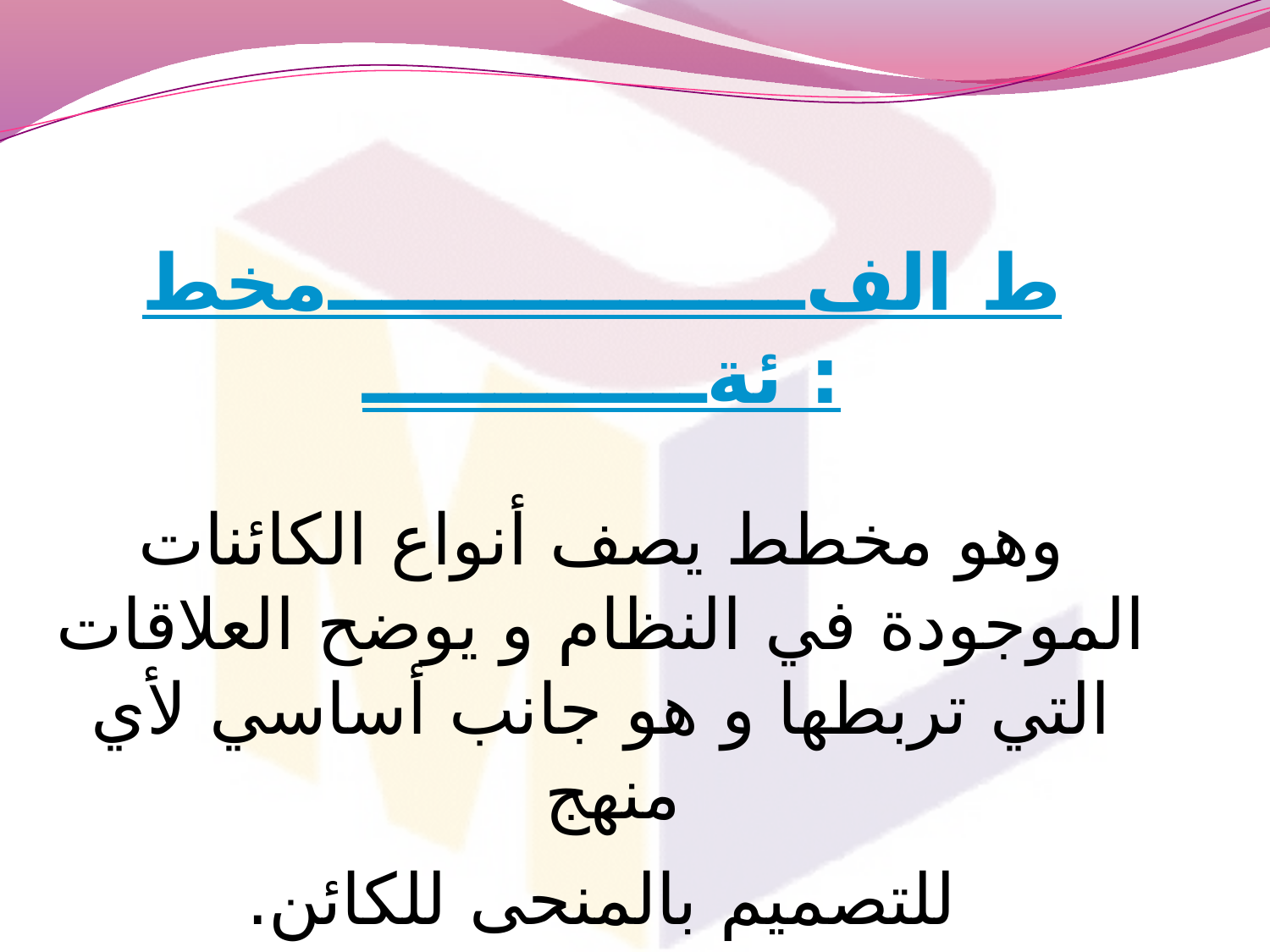

مخطــــــــــــــــــط الفـــــــــــــئة :

وهو مخطط يصف أنواع الكائنات الموجودة في النظام و يوضح العلاقات التي تربطها و هو جانب أساسي لأي منهج
للتصميم بالمنحى للكائن.